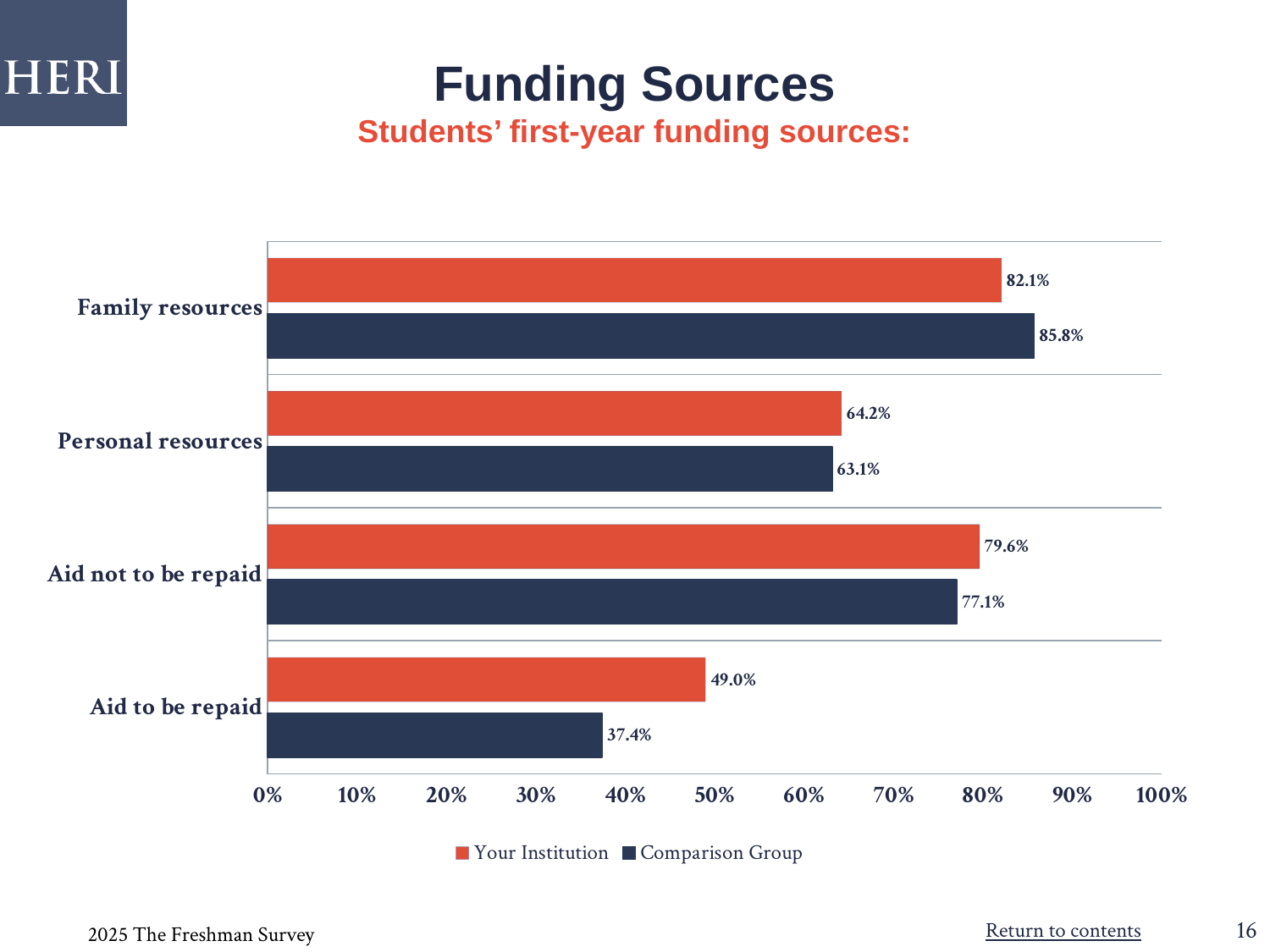

Funding Sources
Students’ first-year funding sources:

### Chart

| Category | Comparison Group | Your Institution |
|---|---|---|
| Aid to be repaid | 0.374 | 0.4899 |
| Aid not to be repaid | 0.7709 | 0.7961 |
| Personal resources | 0.6313 | 0.6418 |
| Family resources | 0.8575 | 0.8208 |
2025 The Freshman Survey
Return to contents
16